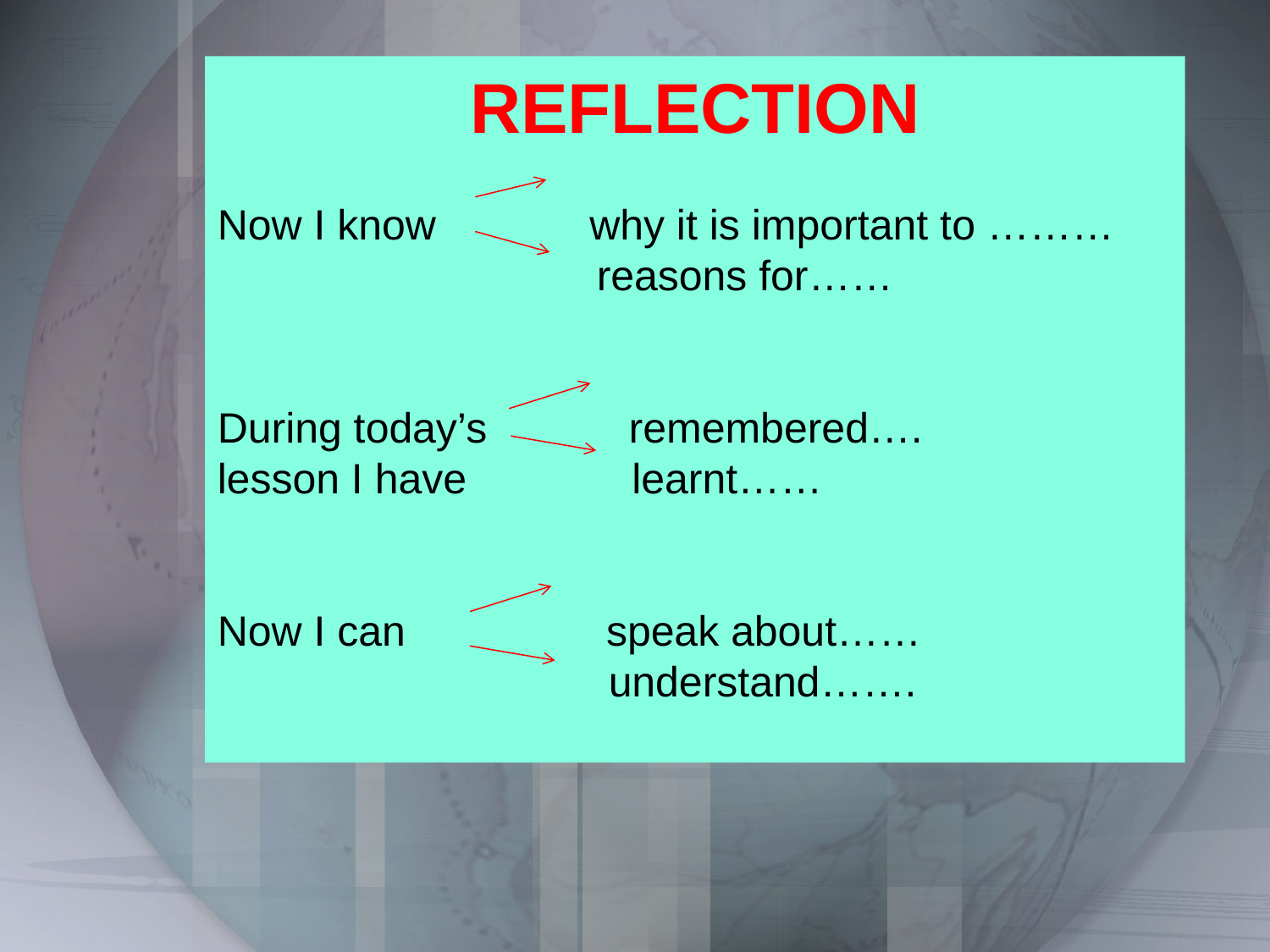

REFLECTION

Now I know             why it is important to ………
                                reasons for……

During today’s            remembered….
lesson I have              learnt……

Now I can                 speak about……
                                 understand…….